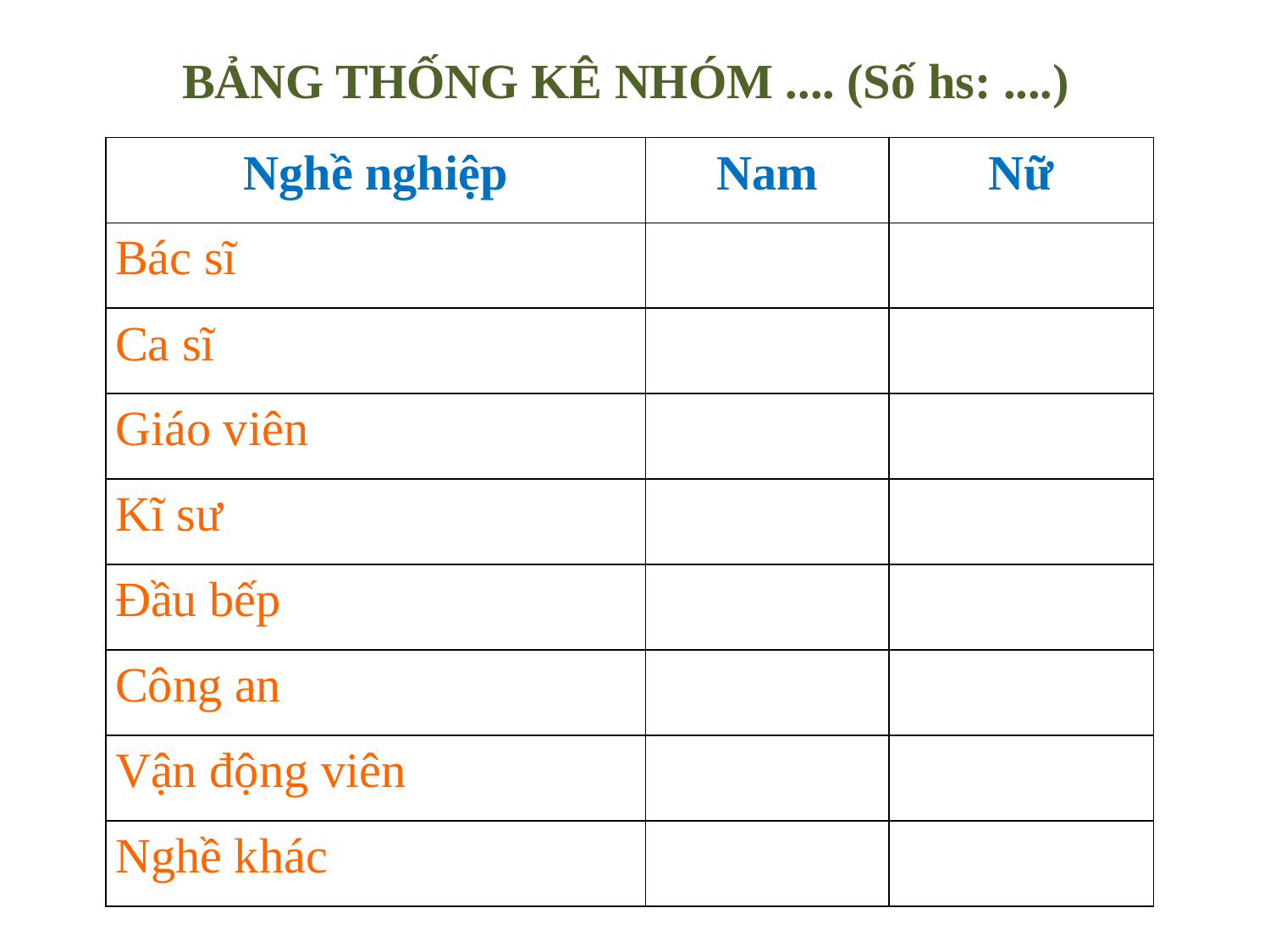

BẢNG THỐNG KÊ NHÓM .... (Số hs: ....)
| Nghề nghiệp | Nam | Nữ |
| --- | --- | --- |
| Bác sĩ |  |  |
| Ca sĩ |  |  |
| Giáo viên |  |  |
| Kĩ sư |  |  |
| Đầu bếp |  |  |
| Công an |  |  |
| Vận động viên |  |  |
| Nghề khác |  |  |